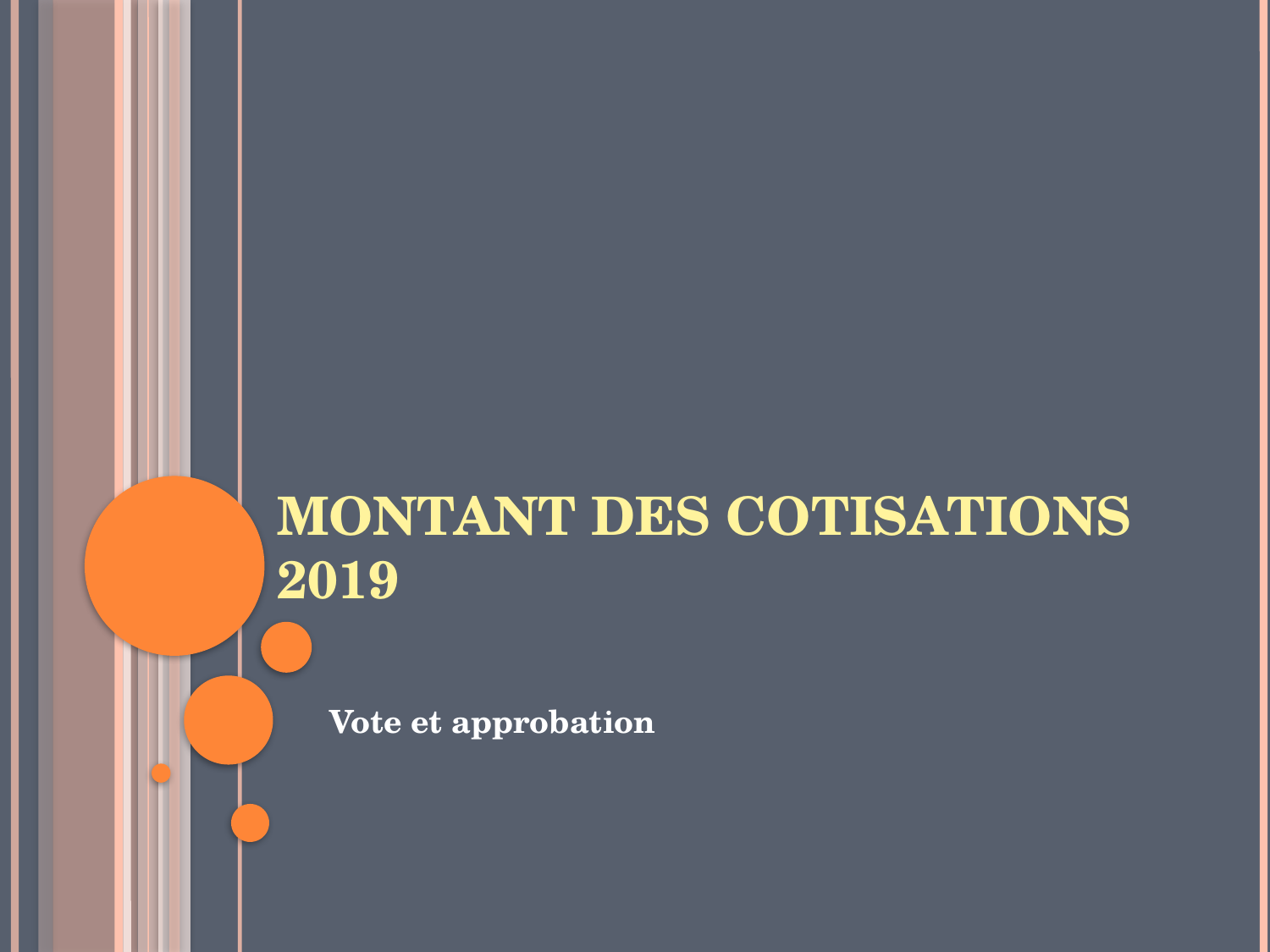

# MONTANT DES COTISATIONS 2019
Vote et approbation